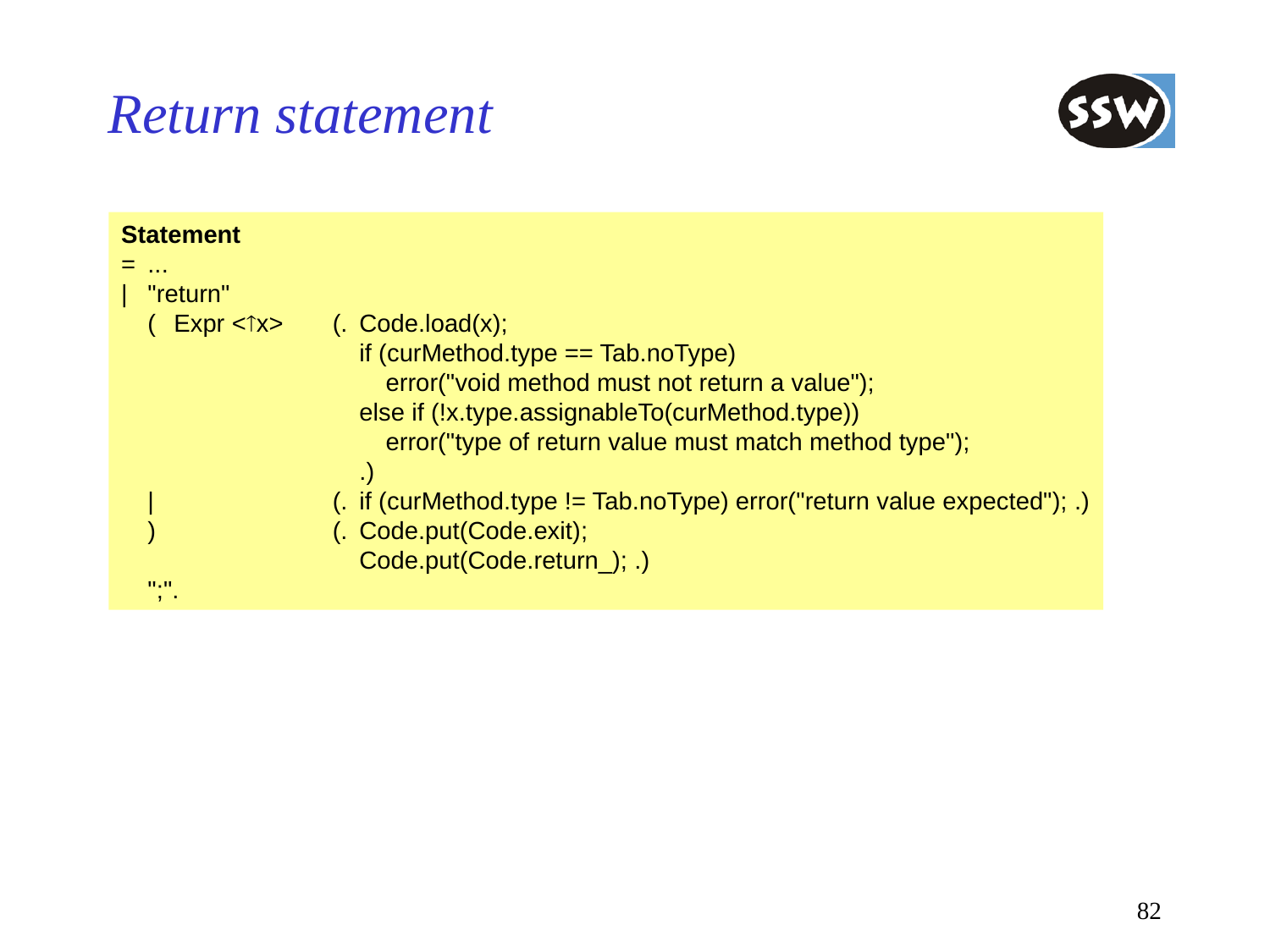

# Return statement
Statement
=	...
|	"return"
	(	Expr <↑x>	(.	Code.load(x);
				if (curMethod.type == Tab.noType)
					error("void method must not return a value");
				else if (!x.type.assignableTo(curMethod.type))
					error("type of return value must match method type");
				.)
	|		(.	if (curMethod.type != Tab.noType) error("return value expected"); .)
	)		(.	Code.put(Code.exit);
				Code.put(Code.return_); .)
	";".
82